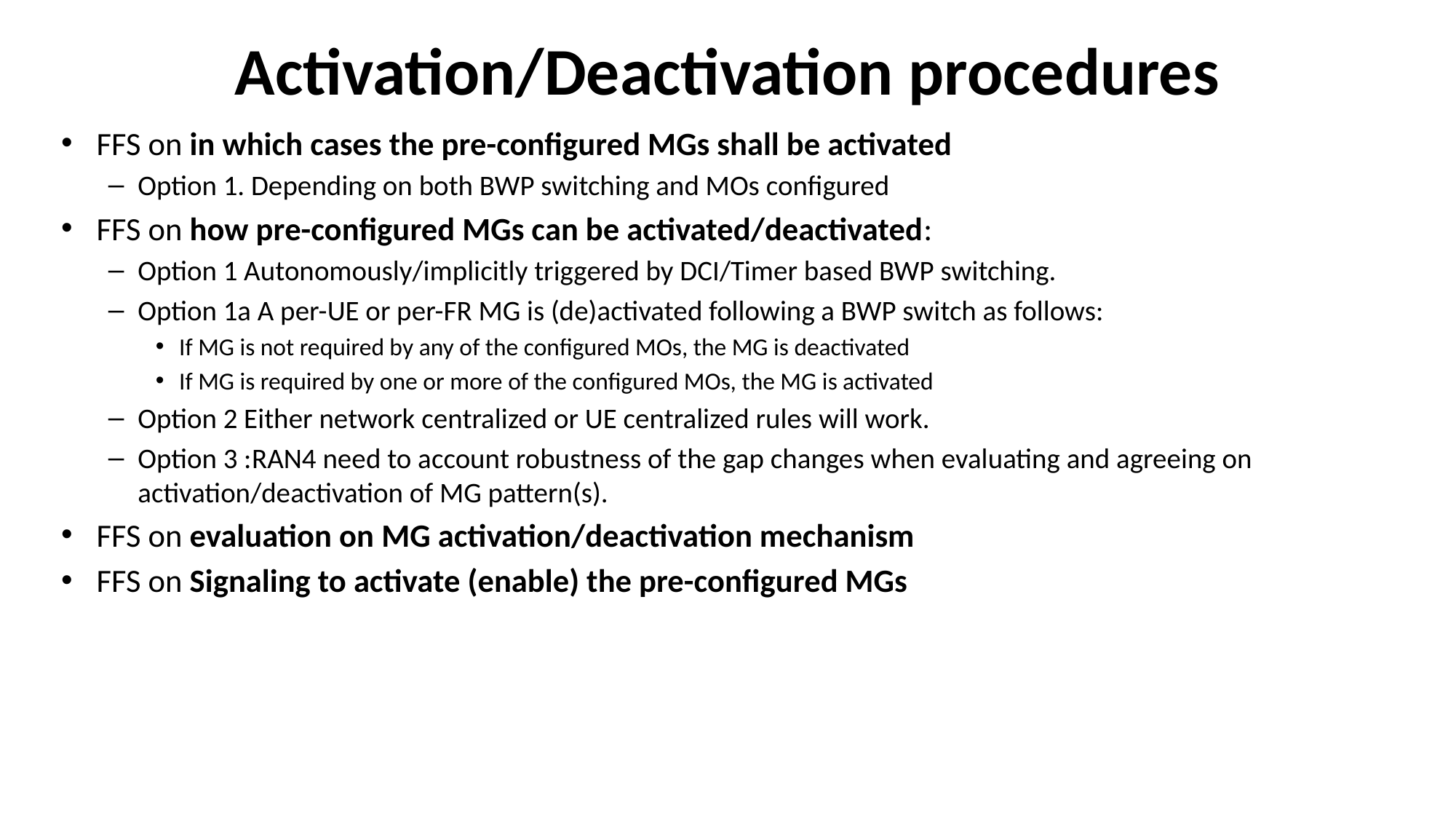

# Activation/Deactivation procedures
FFS on in which cases the pre-configured MGs shall be activated
Option 1. Depending on both BWP switching and MOs configured
FFS on how pre-configured MGs can be activated/deactivated:
Option 1 Autonomously/implicitly triggered by DCI/Timer based BWP switching.
Option 1a A per-UE or per-FR MG is (de)activated following a BWP switch as follows:
If MG is not required by any of the configured MOs, the MG is deactivated
If MG is required by one or more of the configured MOs, the MG is activated
Option 2 Either network centralized or UE centralized rules will work.
Option 3 :RAN4 need to account robustness of the gap changes when evaluating and agreeing on activation/deactivation of MG pattern(s).
FFS on evaluation on MG activation/deactivation mechanism
FFS on Signaling to activate (enable) the pre-configured MGs